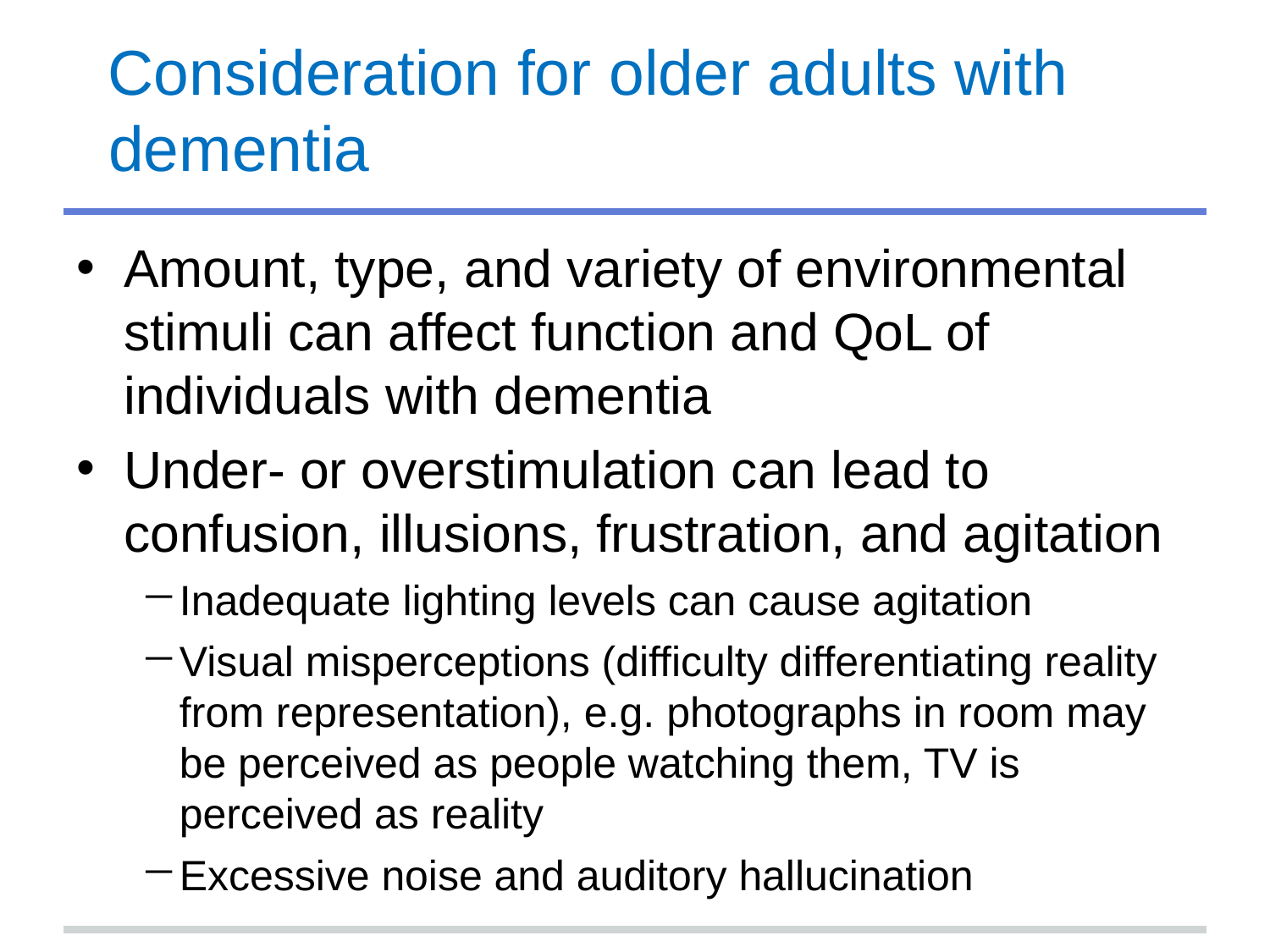

# Consideration for older adults with dementia
Amount, type, and variety of environmental stimuli can affect function and QoL of individuals with dementia
Under- or overstimulation can lead to confusion, illusions, frustration, and agitation
Inadequate lighting levels can cause agitation
Visual misperceptions (difficulty differentiating reality from representation), e.g. photographs in room may be perceived as people watching them, TV is perceived as reality
Excessive noise and auditory hallucination